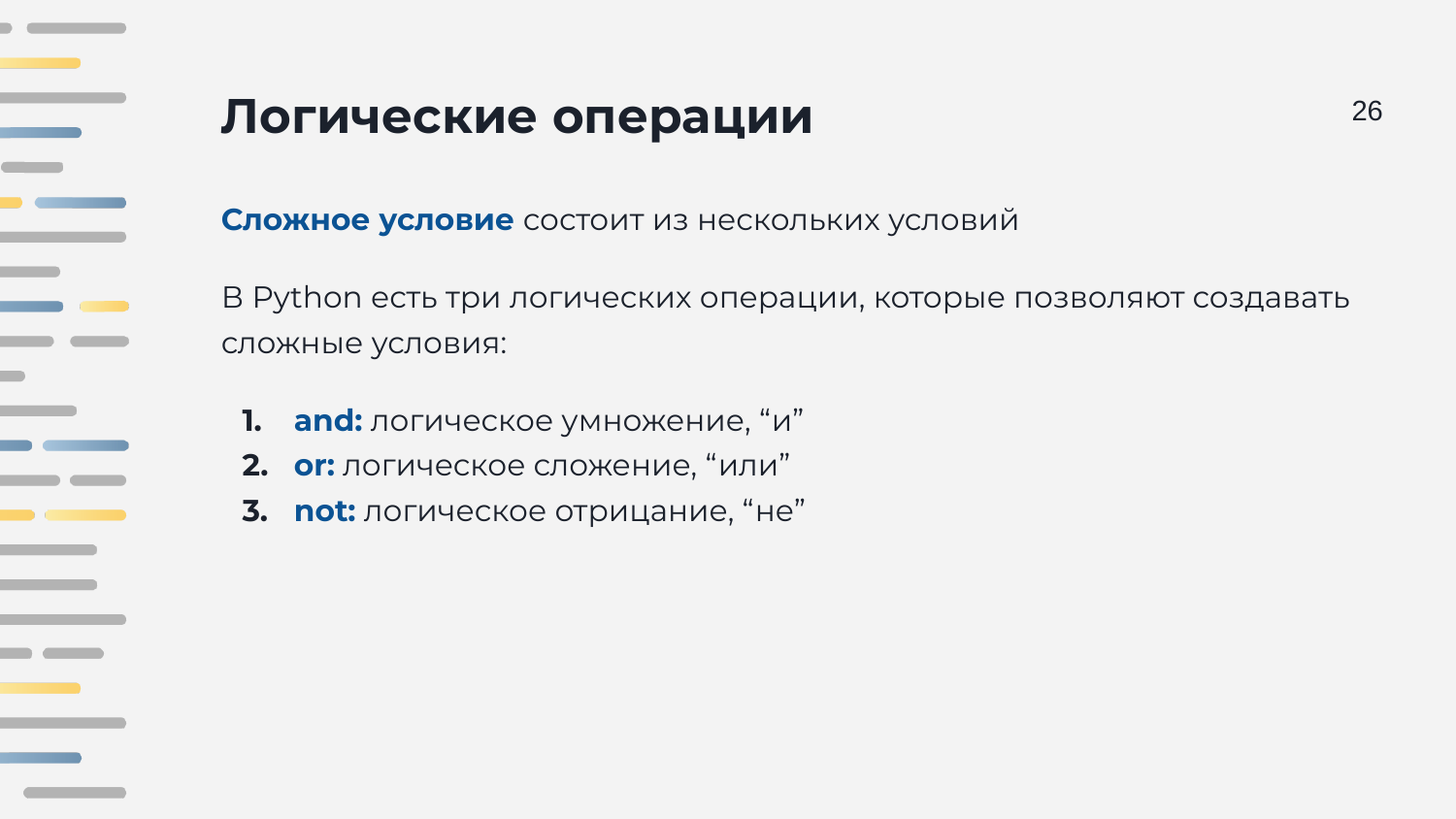

Логические операции
26
Сложное условие состоит из нескольких условий
В Python есть три логических операции, которые позволяют создавать сложные условия:
and: логическое умножение, “и”
or: логическое сложение, “или”
not: логическое отрицание, “не”